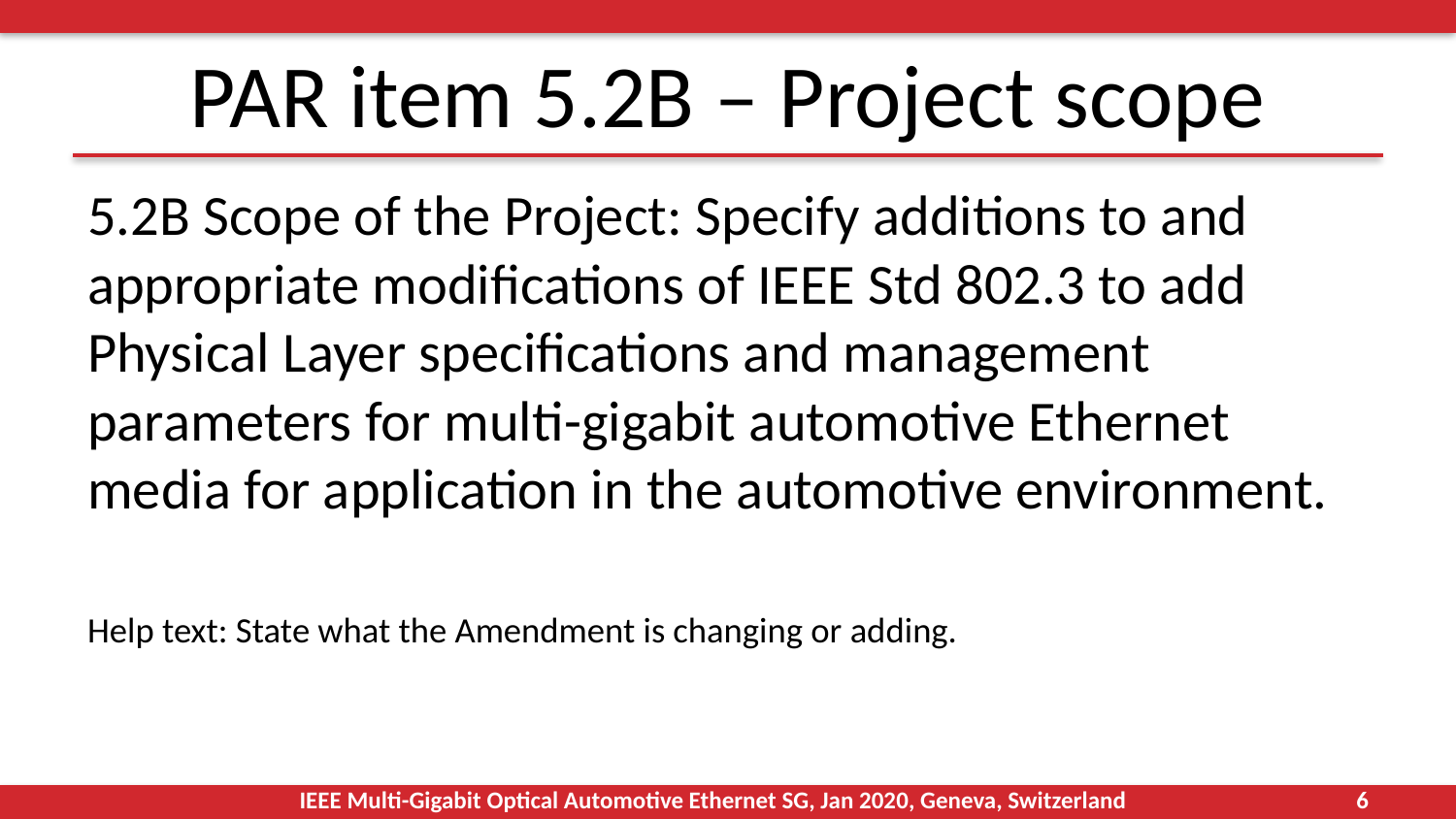

# PAR item 5.2B – Project scope
5.2B Scope of the Project: Specify additions to and appropriate modifications of IEEE Std 802.3 to add Physical Layer specifications and management parameters for multi-gigabit automotive Ethernet media for application in the automotive environment.

Help text: State what the Amendment is changing or adding.
IEEE Multi-Gigabit Optical Automotive Ethernet SG, Jan 2020, Geneva, Switzerland
6